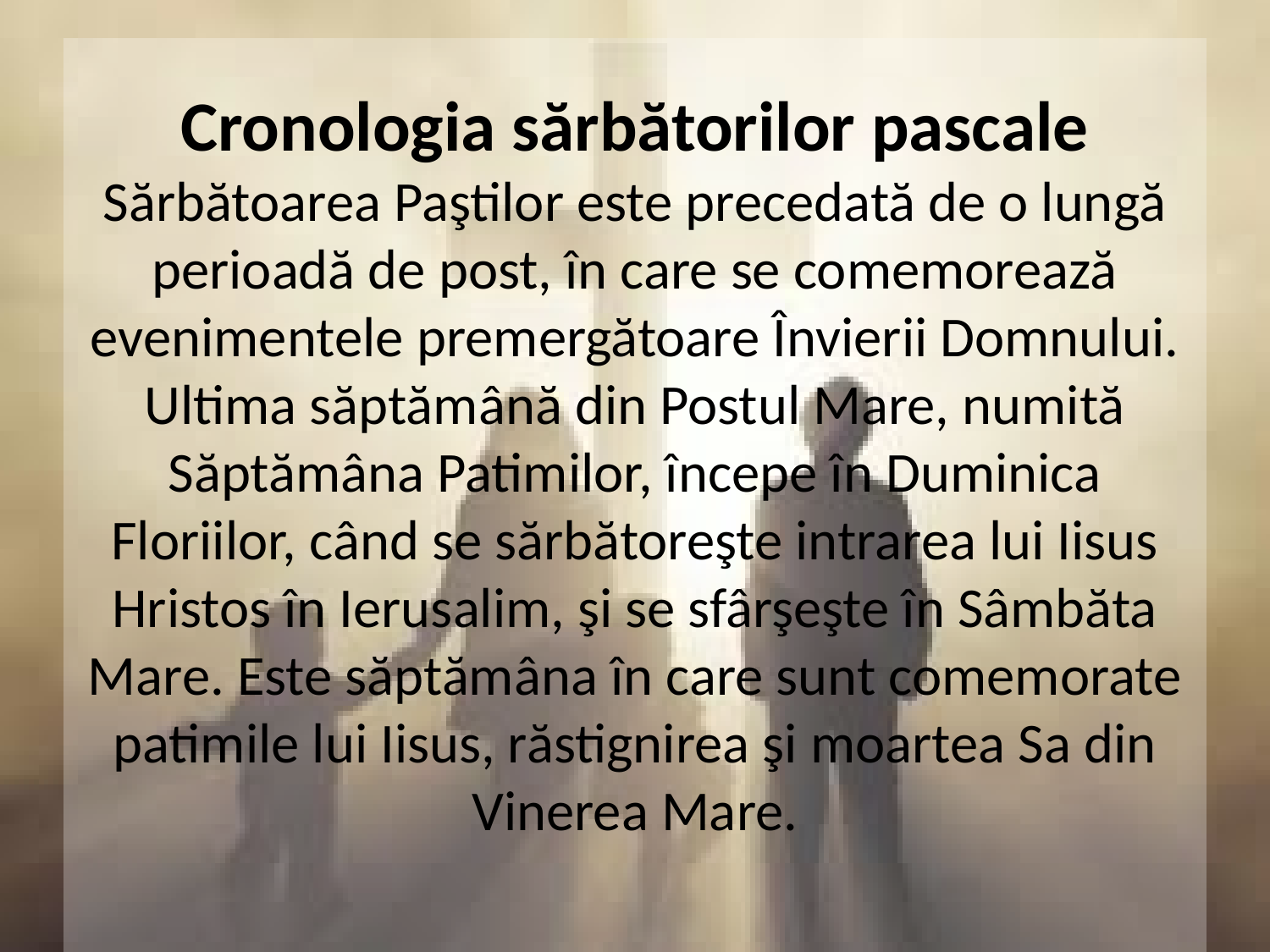

# Cronologia sărbătorilor pascale Sărbătoarea Paştilor este precedată de o lungă perioadă de post, în care se comemorează evenimentele premergătoare Învierii Domnului. Ultima săptămână din Postul Mare, numită Săptămâna Patimilor, începe în Duminica Floriilor, când se sărbătoreşte intrarea lui Iisus Hristos în Ierusalim, şi se sfârşeşte în Sâmbăta Mare. Este săptămâna în care sunt comemorate patimile lui Iisus, răstignirea şi moartea Sa din Vinerea Mare.